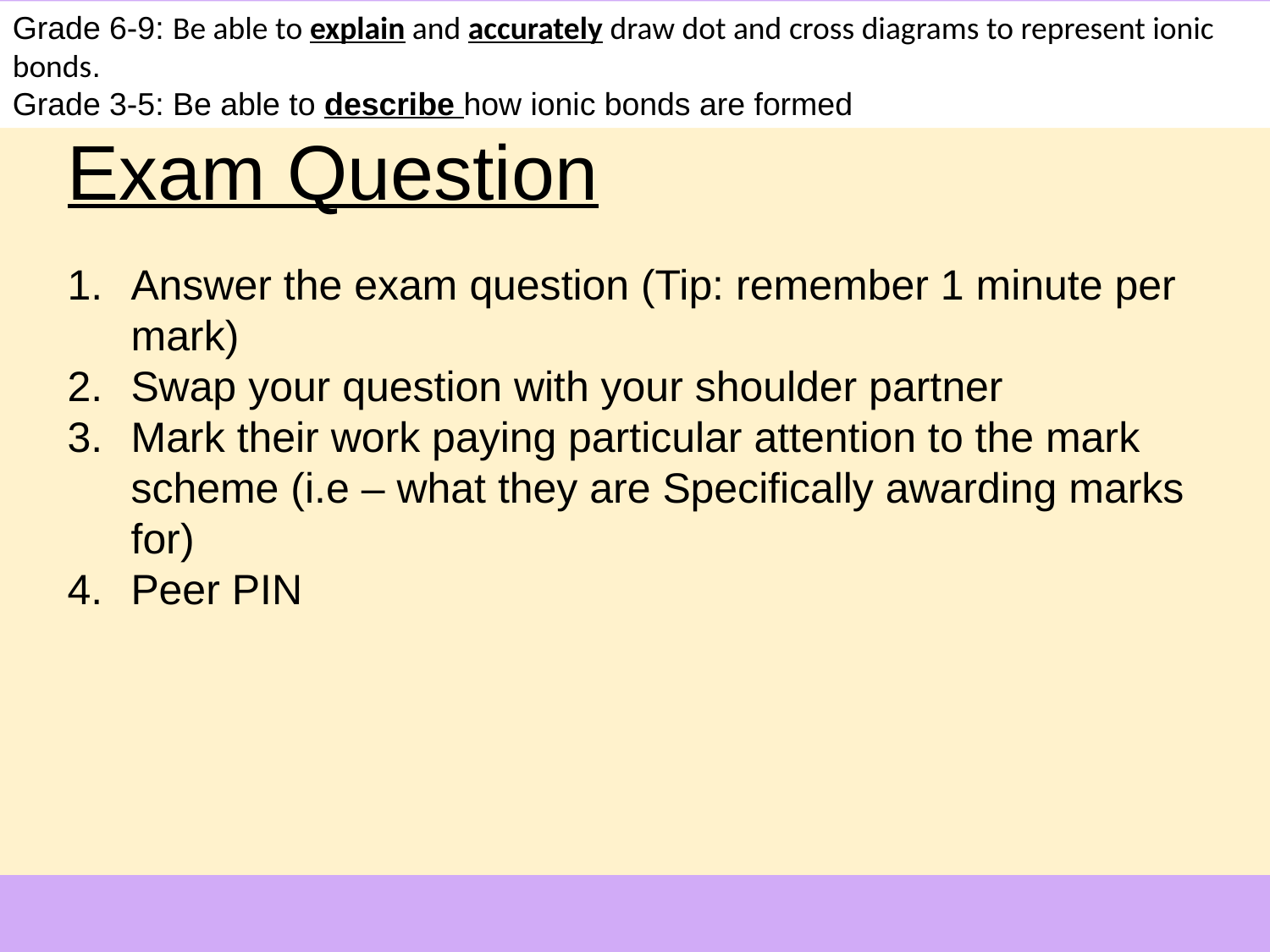

ASPIRE – Be able to explain and accurately draw dot and cross diagrams to represent ionic bonds

Grade 6-9: Be able to explain and accurately draw dot and cross diagrams to represent ionic bonds.
Grade 3-5: Be able to describe how ionic bonds are formed
Exam Question

Answer the exam question (Tip: remember 1 minute per mark)
Swap your question with your shoulder partner
Mark their work paying particular attention to the mark scheme (i.e – what they are Specifically awarding marks for)
Peer PIN